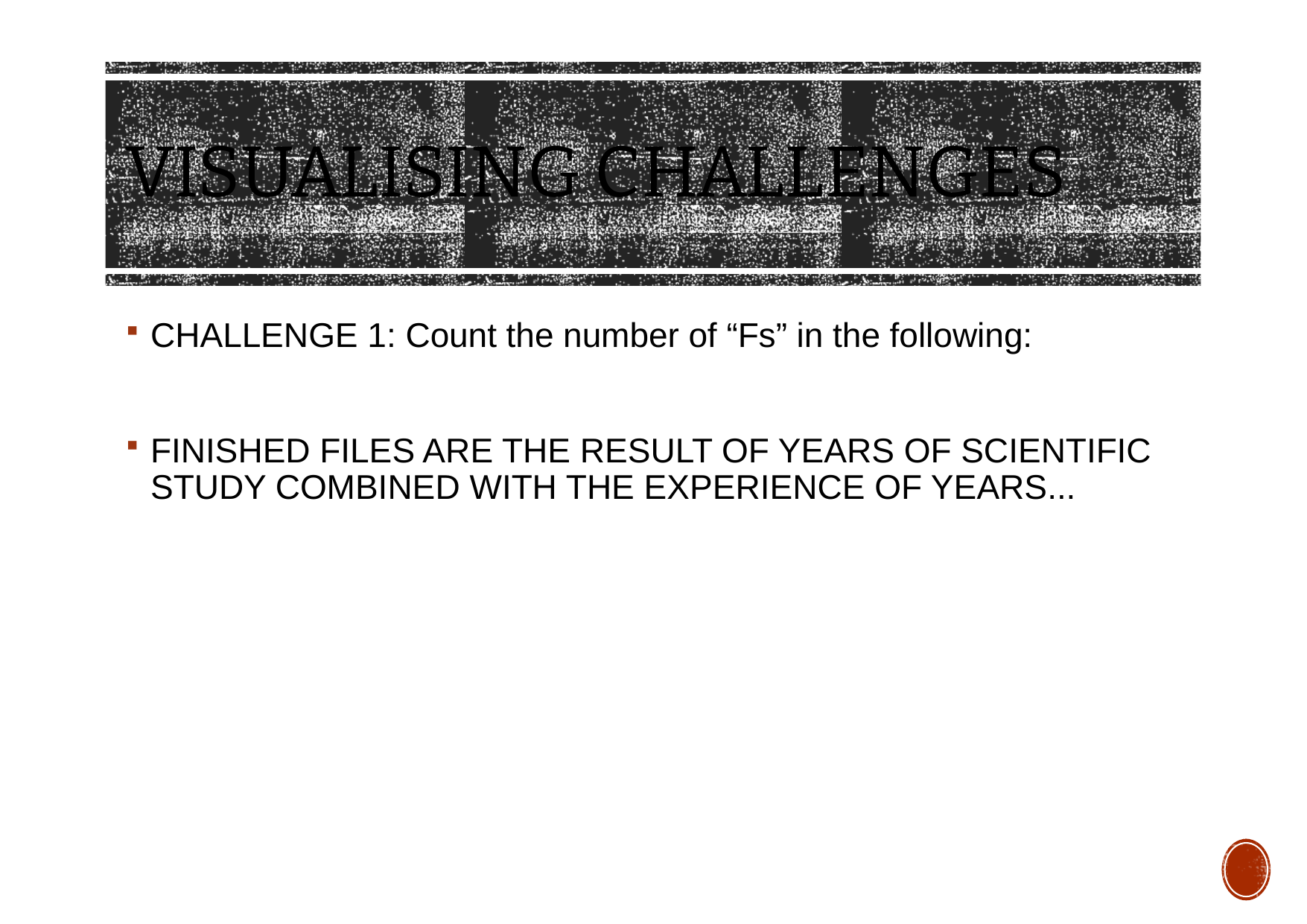

# VISUALISING CHALLENGES

CHALLENGE 1: Count the number of “Fs” in the following:

FINISHED FILES ARE THE RESULT OF YEARS OF SCIENTIFIC STUDY COMBINED WITH THE EXPERIENCE OF YEARS...